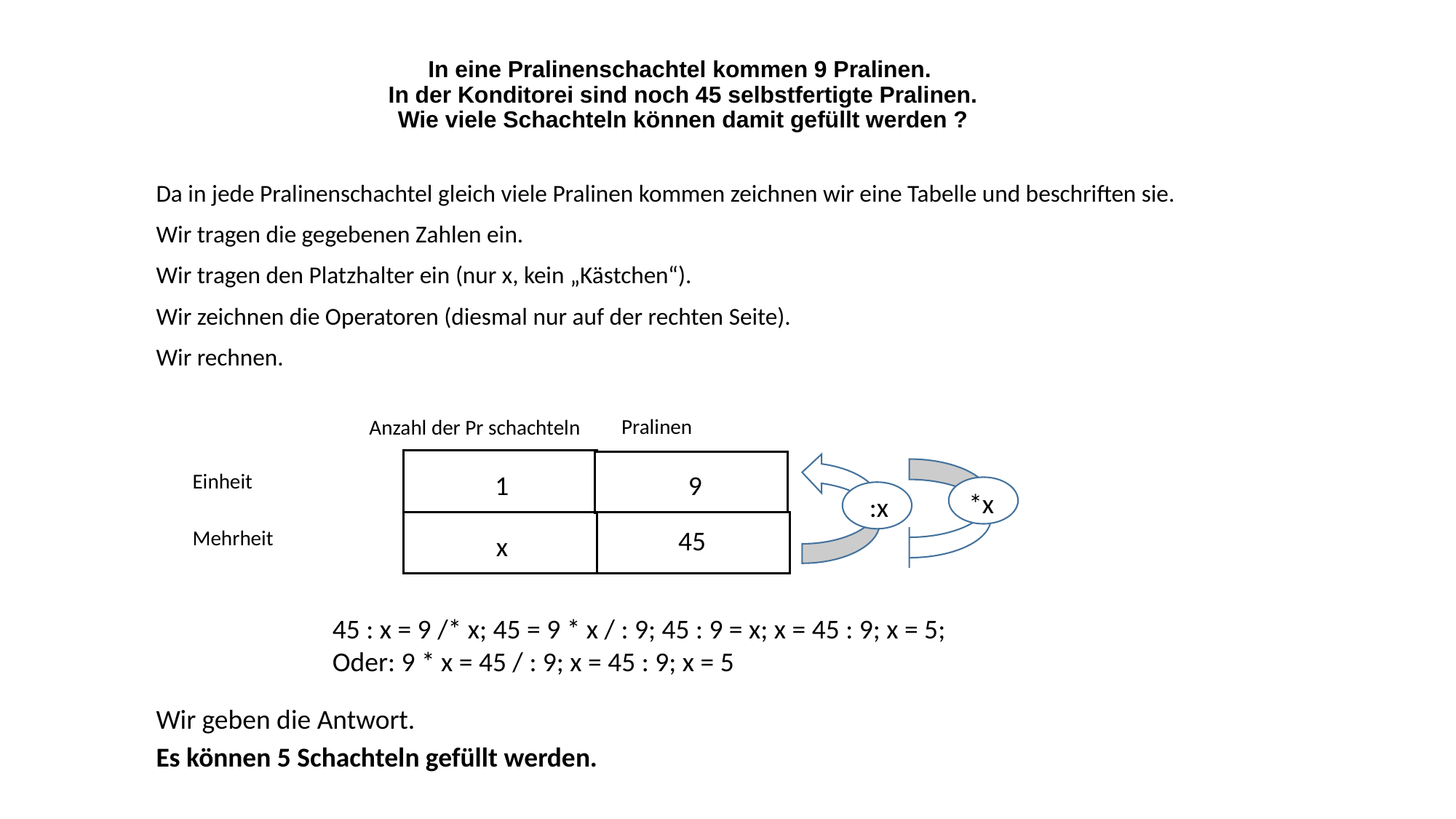

# In eine Pralinenschachtel kommen 9 Pralinen. In der Konditorei sind noch 45 selbstfertigte Pralinen. Wie viele Schachteln können damit gefüllt werden ?
Da in jede Pralinenschachtel gleich viele Pralinen kommen zeichnen wir eine Tabelle und beschriften sie.
Wir tragen die gegebenen Zahlen ein.
Wir tragen den Platzhalter ein (nur x, kein „Kästchen“).

Wir zeichnen die Operatoren (diesmal nur auf der rechten Seite).
Wir rechnen.
Pralinen
Anzahl der Pr schachteln

Einheit
1
 9

*x

 :x

45
Mehrheit
x
45 : x = 9 /* x; 45 = 9 * x / : 9; 45 : 9 = x; x = 45 : 9; x = 5;
Oder: 9 * x = 45 / : 9; x = 45 : 9; x = 5
Wir geben die Antwort.
Es können 5 Schachteln gefüllt werden.